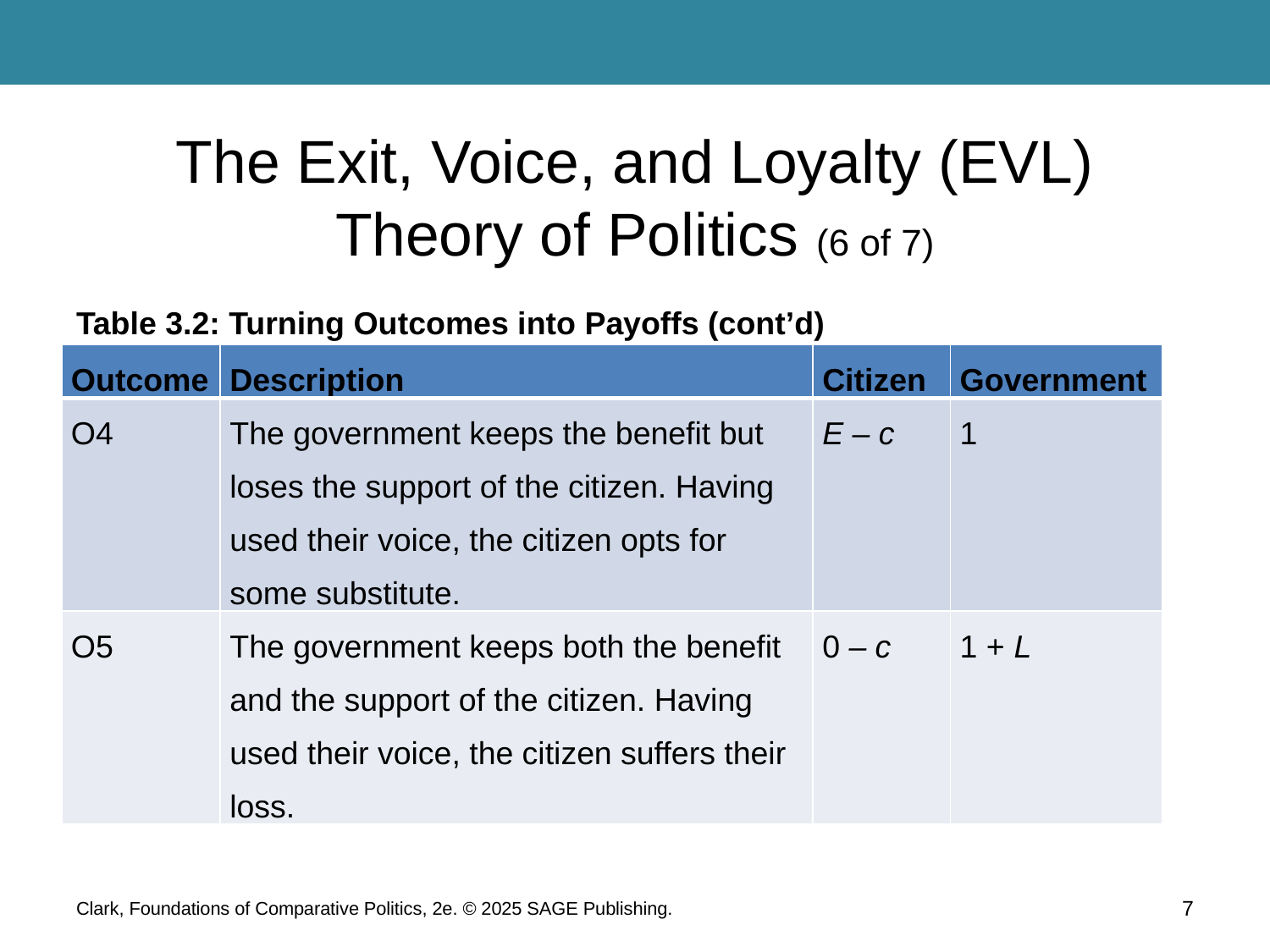

# The Exit, Voice, and Loyalty (EVL) Theory of Politics (6 of 7)
Table 3.2: Turning Outcomes into Payoffs (cont’d)

| Outcome | Description | Citizen | Government |
| --- | --- | --- | --- |
| O4 | The government keeps the benefit but loses the support of the citizen. Having used their voice, the citizen opts for some substitute. | E – c | 1 |
| O5 | The government keeps both the benefit and the support of the citizen. Having used their voice, the citizen suffers their loss. | 0 – c | 1 + L |
Clark, Foundations of Comparative Politics, 2e. © 2025 SAGE Publishing.
7